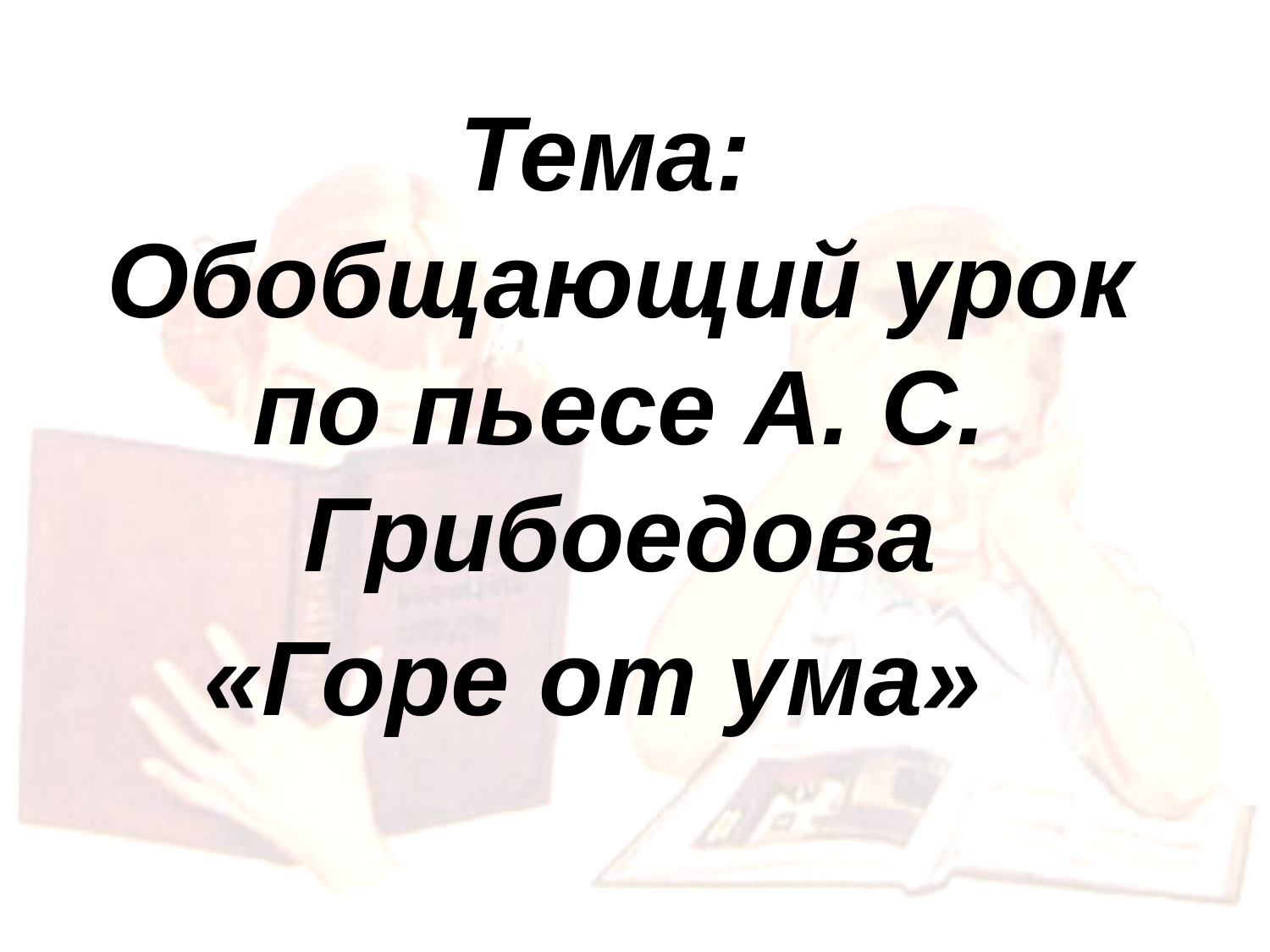

# Тема: Обобщающий урок по пьесе А. С. Грибоедова
«Горе от ума»